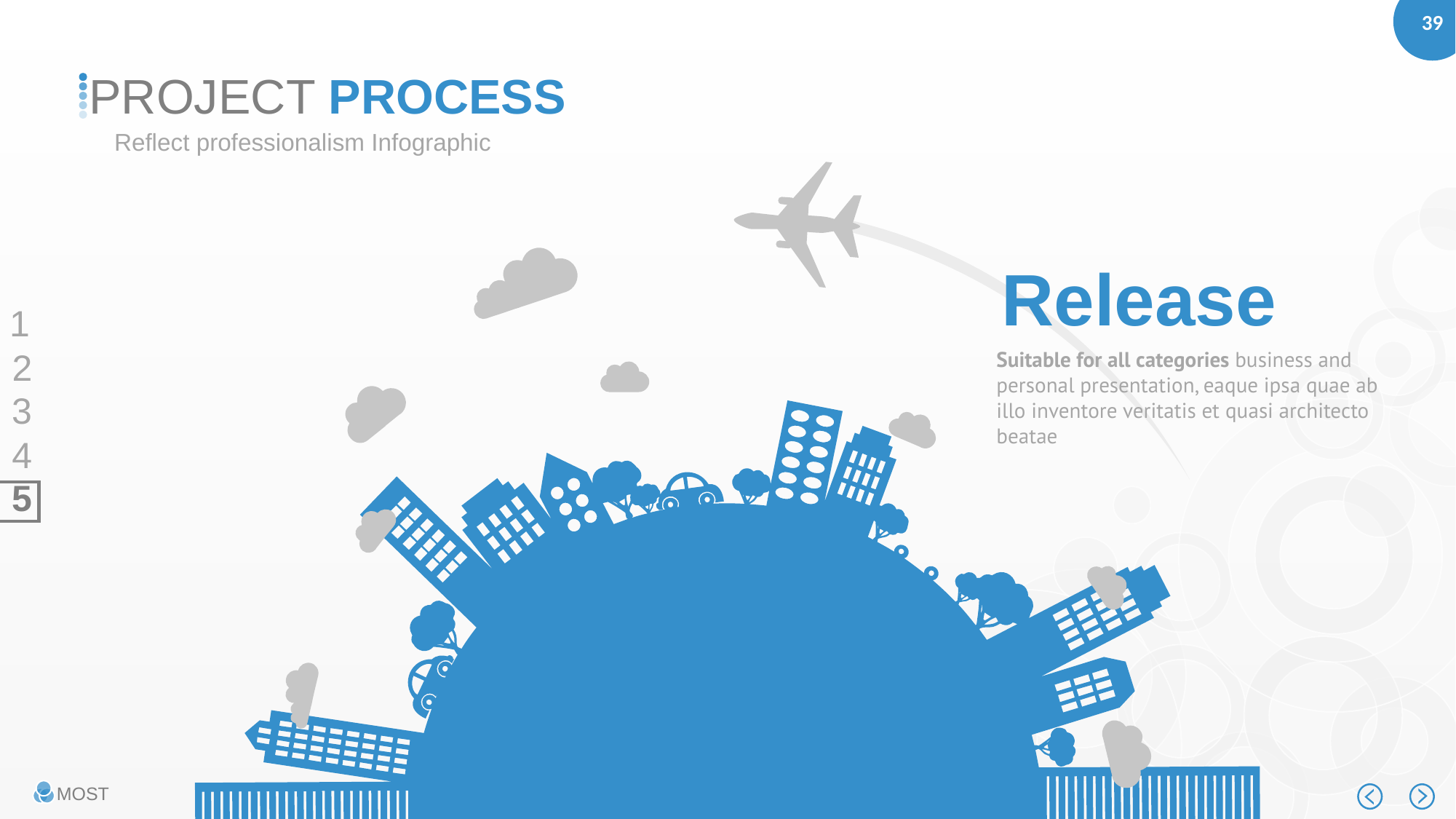

PROJECT PROCESS
Reflect professionalism Infographic

Release

1
2
Suitable for all categories business and personal presentation, eaque ipsa quae ab illo inventore veritatis et quasi architecto beatae

3

4
5